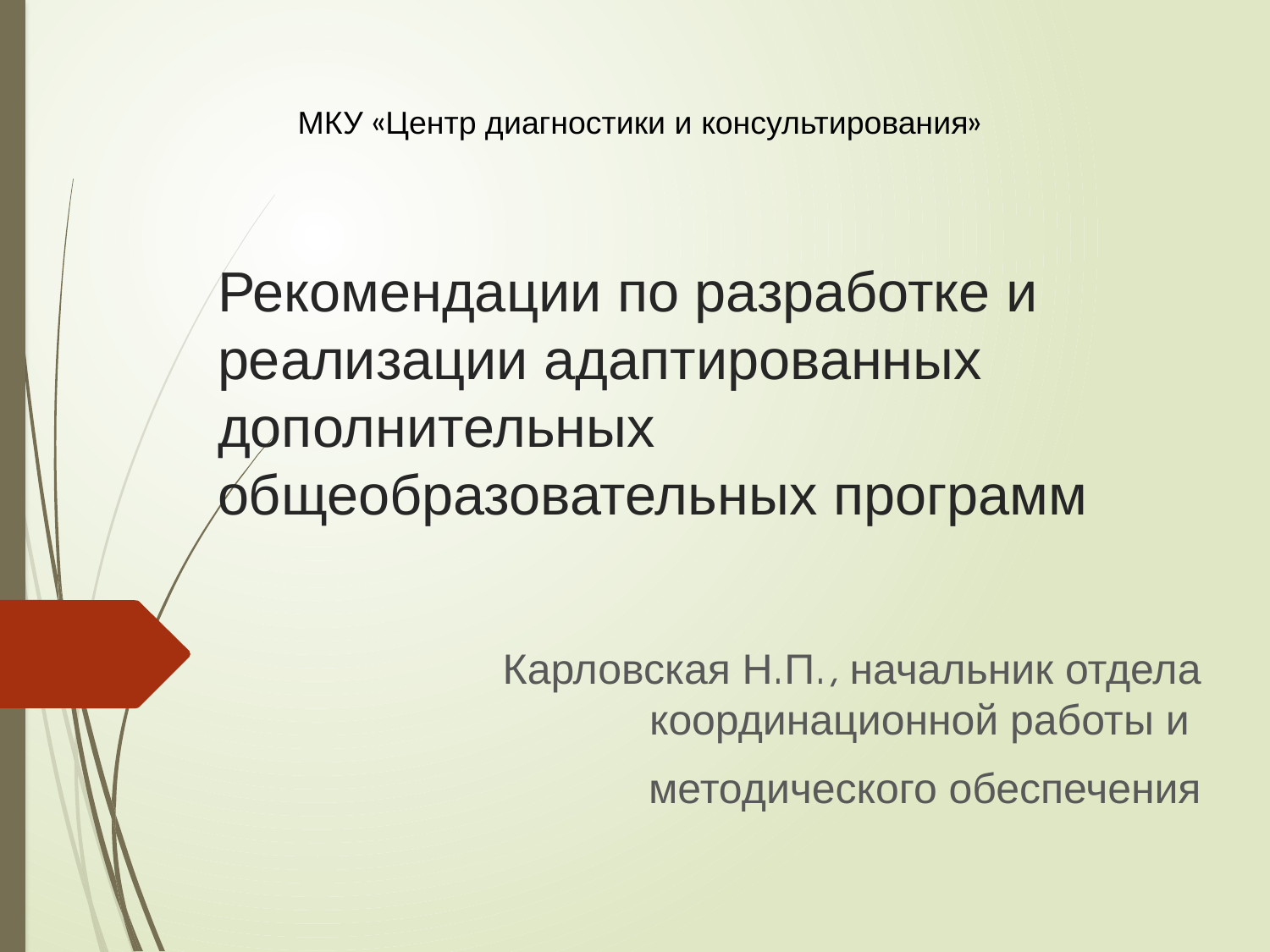

МКУ «Центр диагностики и консультирования»
# Рекомендации по разработке и реализации адаптированных дополнительных общеобразовательных программ
Карловская Н.П., начальник отдела координационной работы и
методического обеспечения